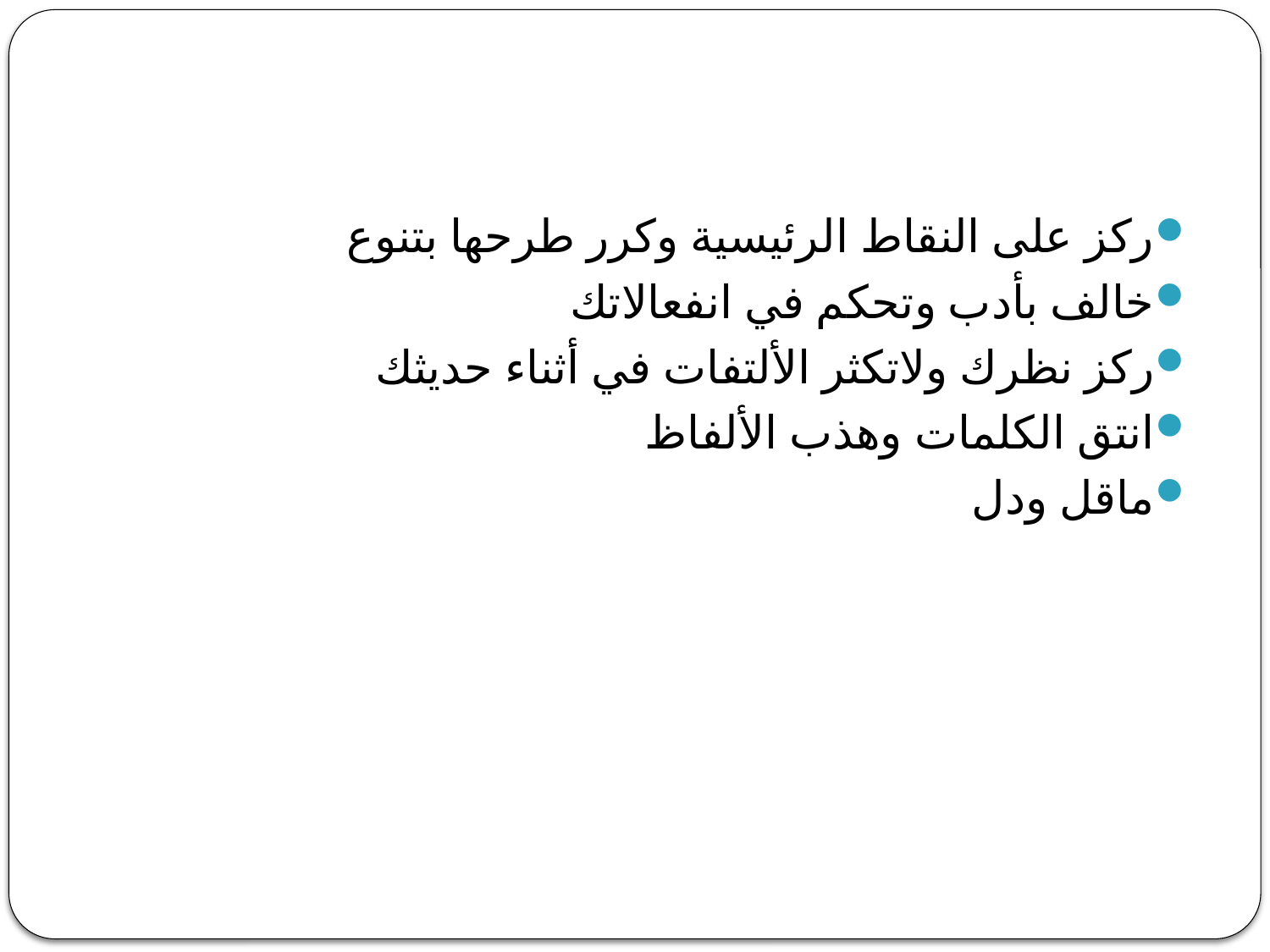

#
ركز على النقاط الرئيسية وكرر طرحها بتنوع
خالف بأدب وتحكم في انفعالاتك
ركز نظرك ولاتكثر الألتفات في أثناء حديثك
انتق الكلمات وهذب الألفاظ
ماقل ودل